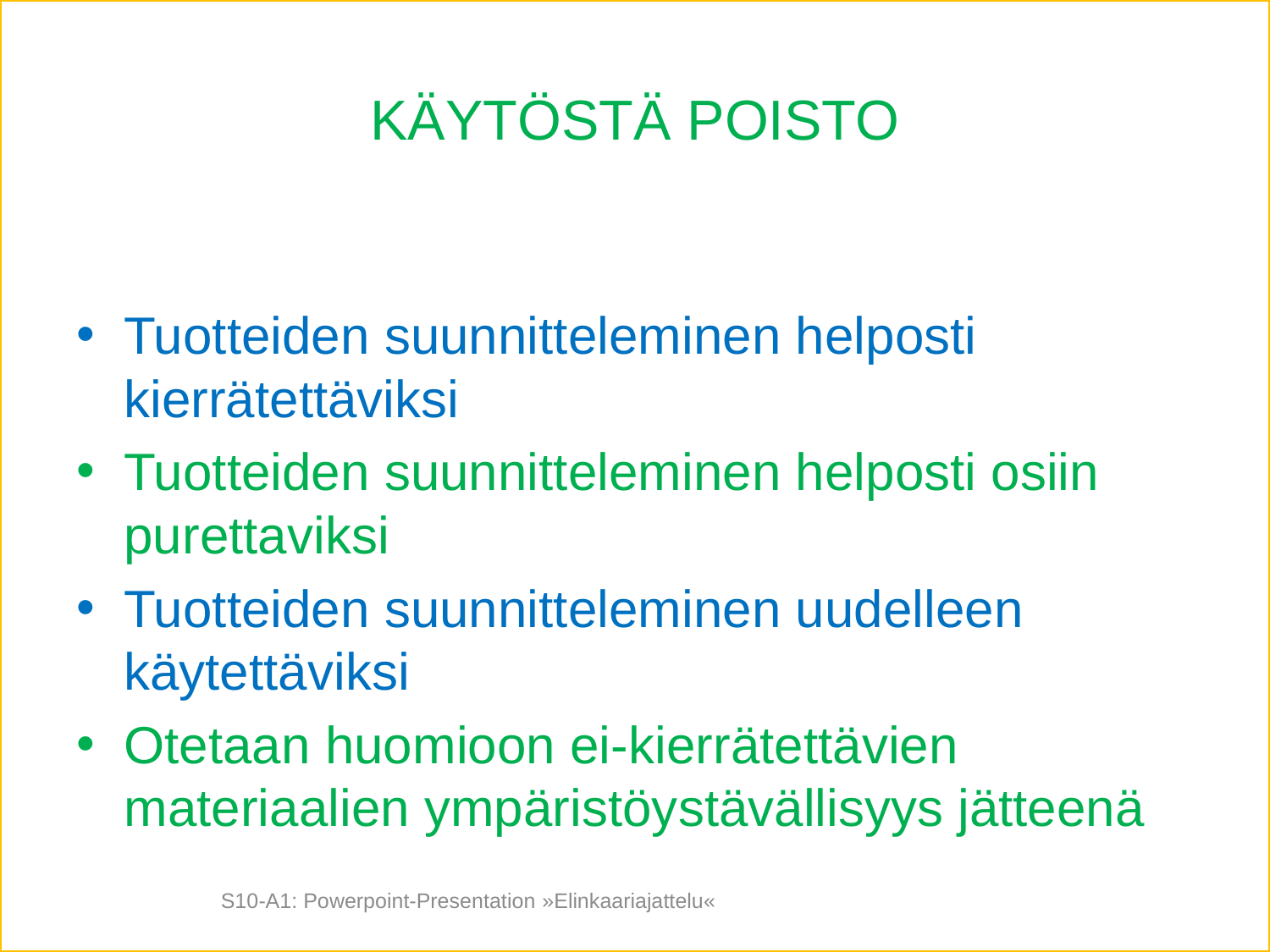

# KÄYTÖSTÄ POISTO

Tuotteiden suunnitteleminen helposti kierrätettäviksi
Tuotteiden suunnitteleminen helposti osiin purettaviksi
Tuotteiden suunnitteleminen uudelleen käytettäviksi
Otetaan huomioon ei-kierrätettävien materiaalien ympäristöystävällisyys jätteenä

S10-A1: Powerpoint-Presentation »Elinkaariajattelu«